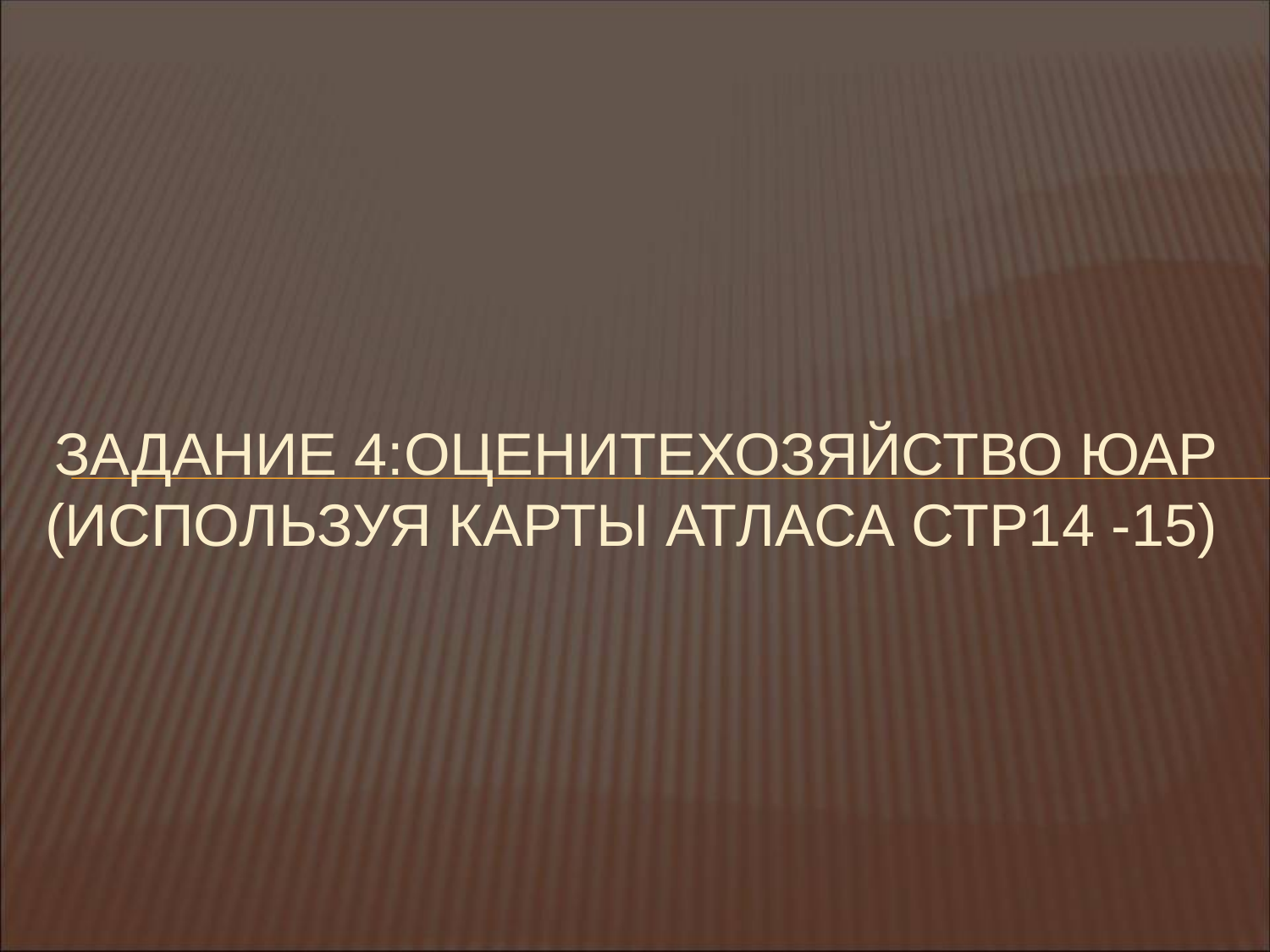

# Задание 4:Оценитехозяйство ЮАР (используя карты атласа стр14 -15)